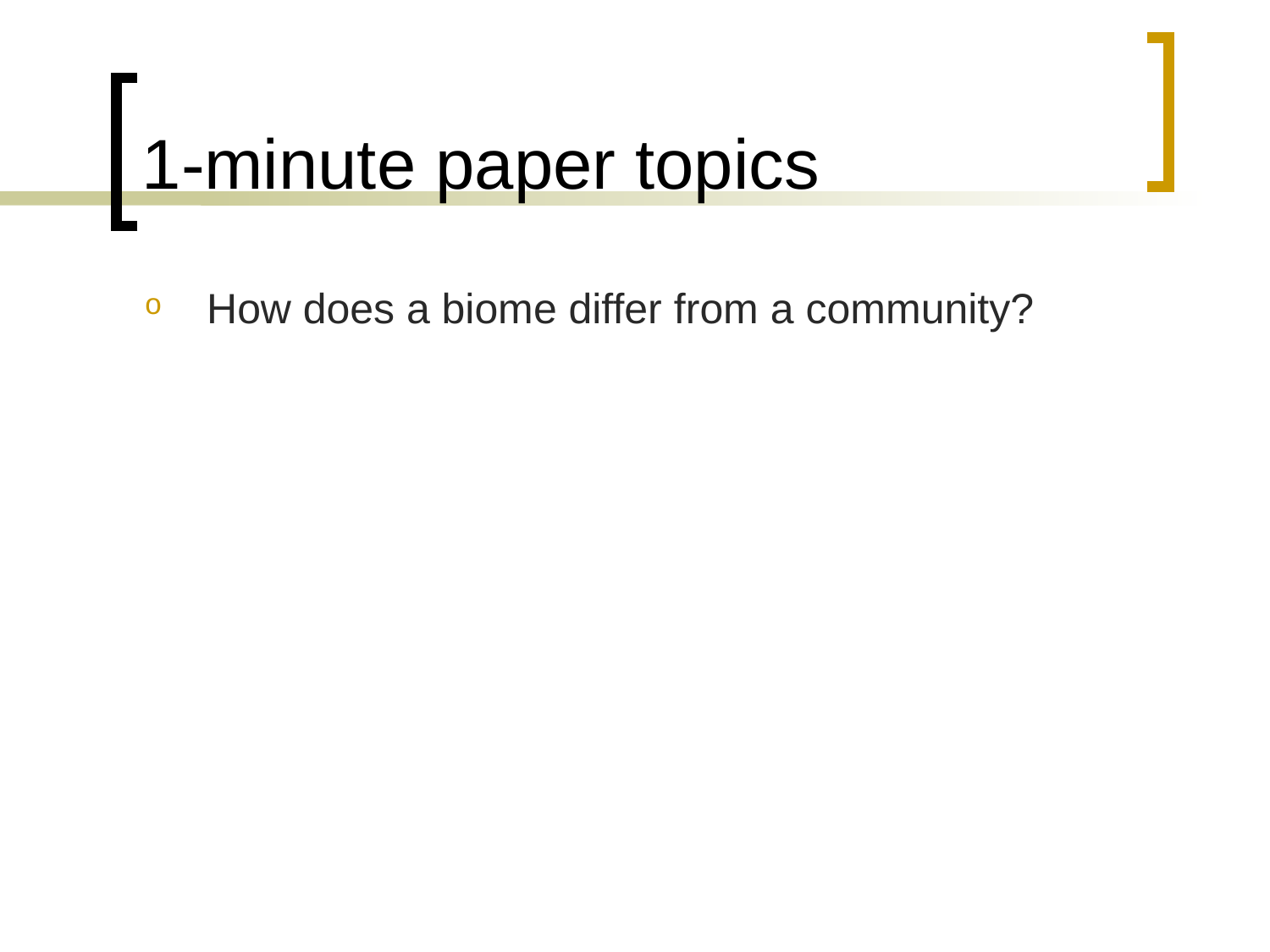

# 1-minute paper topics
How does a biome differ from a community?